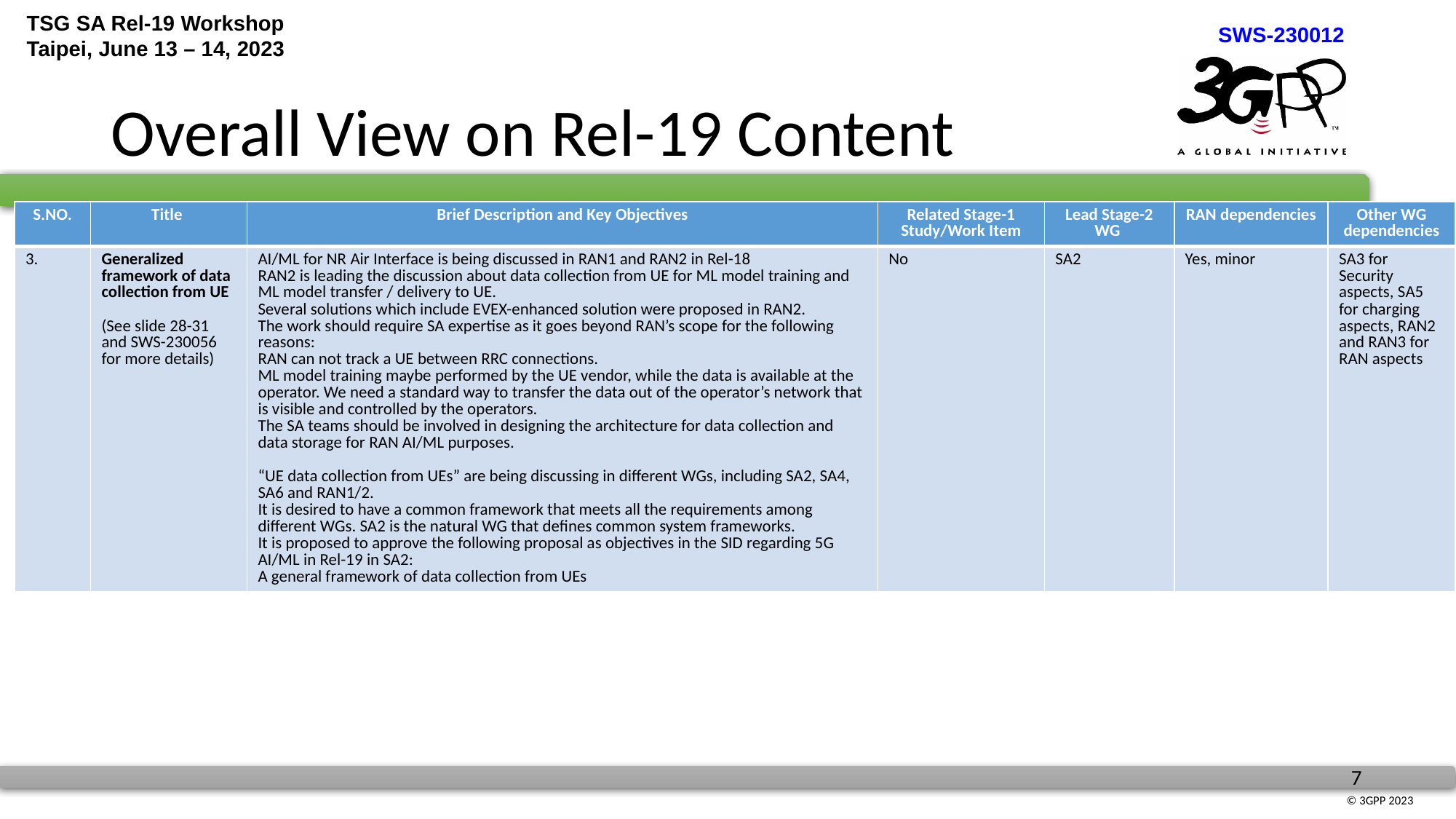

# Overall View on Rel-19 Content
| S.NO. | Title | Brief Description and Key Objectives | Related Stage-1 Study/Work Item | Lead Stage-2 WG | RAN dependencies | Other WG dependencies |
| --- | --- | --- | --- | --- | --- | --- |
| 3. | Generalized framework of data collection from UE (See slide 28-31 and SWS-230056 for more details) | AI/ML for NR Air Interface is being discussed in RAN1 and RAN2 in Rel-18 RAN2 is leading the discussion about data collection from UE for ML model training and ML model transfer / delivery to UE. Several solutions which include EVEX-enhanced solution were proposed in RAN2. The work should require SA expertise as it goes beyond RAN’s scope for the following reasons: RAN can not track a UE between RRC connections. ML model training maybe performed by the UE vendor, while the data is available at the operator. We need a standard way to transfer the data out of the operator’s network that is visible and controlled by the operators. The SA teams should be involved in designing the architecture for data collection and data storage for RAN AI/ML purposes. “UE data collection from UEs” are being discussing in different WGs, including SA2, SA4, SA6 and RAN1/2. It is desired to have a common framework that meets all the requirements among different WGs. SA2 is the natural WG that defines common system frameworks. It is proposed to approve the following proposal as objectives in the SID regarding 5G AI/ML in Rel-19 in SA2: A general framework of data collection from UEs | No | SA2 | Yes, minor | SA3 for Security aspects, SA5 for charging aspects, RAN2 and RAN3 for RAN aspects |